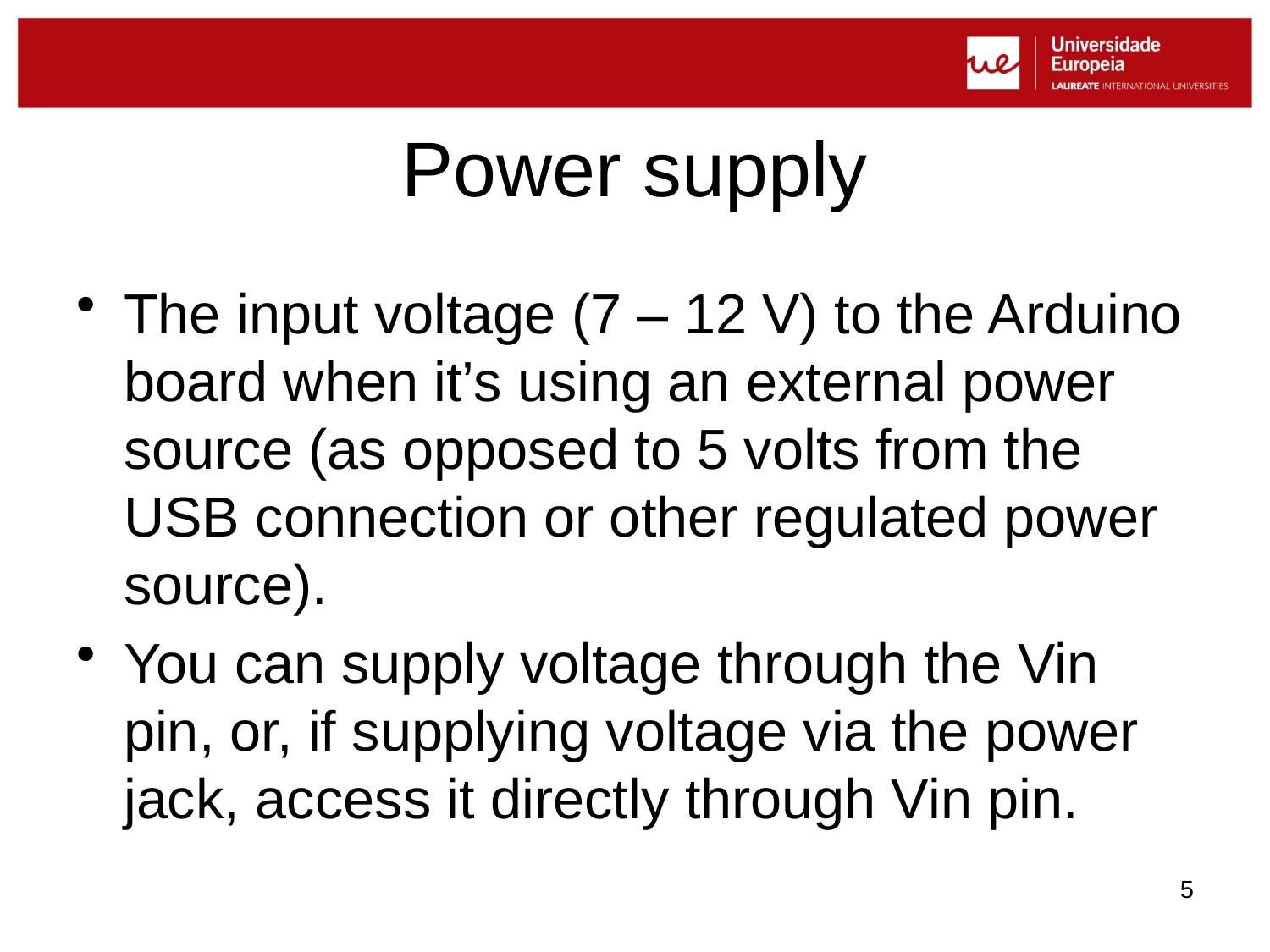

# Power supply
The input voltage (7 – 12 V) to the Arduino board when it’s using an external power source (as opposed to 5 volts from the USB connection or other regulated power source).
You can supply voltage through the Vin pin, or, if supplying voltage via the power jack, access it directly through Vin pin.
5